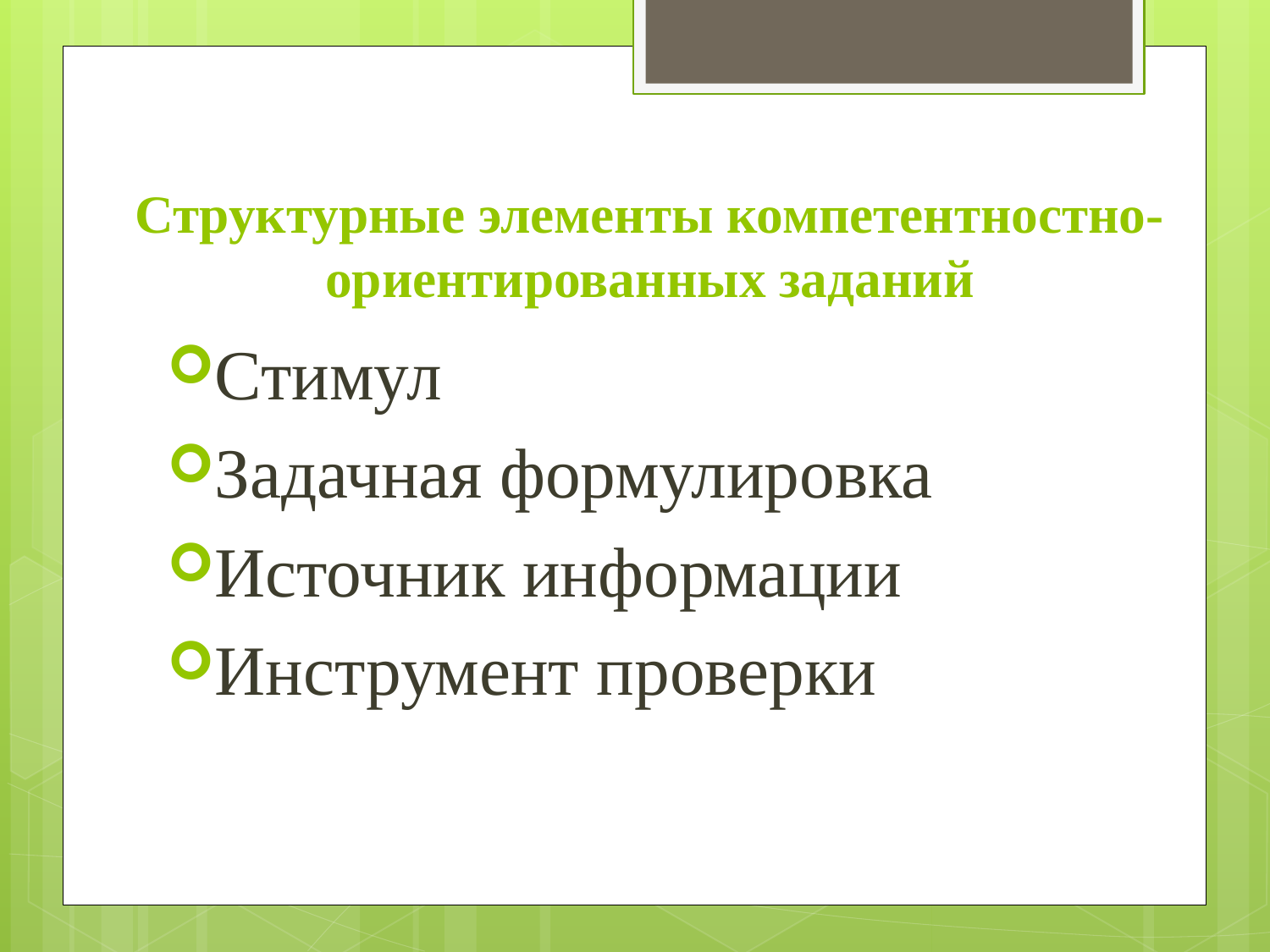

# Структурные элементы компетентностно-ориентированных заданий
Стимул
Задачная формулировка
Источник информации
Инструмент проверки